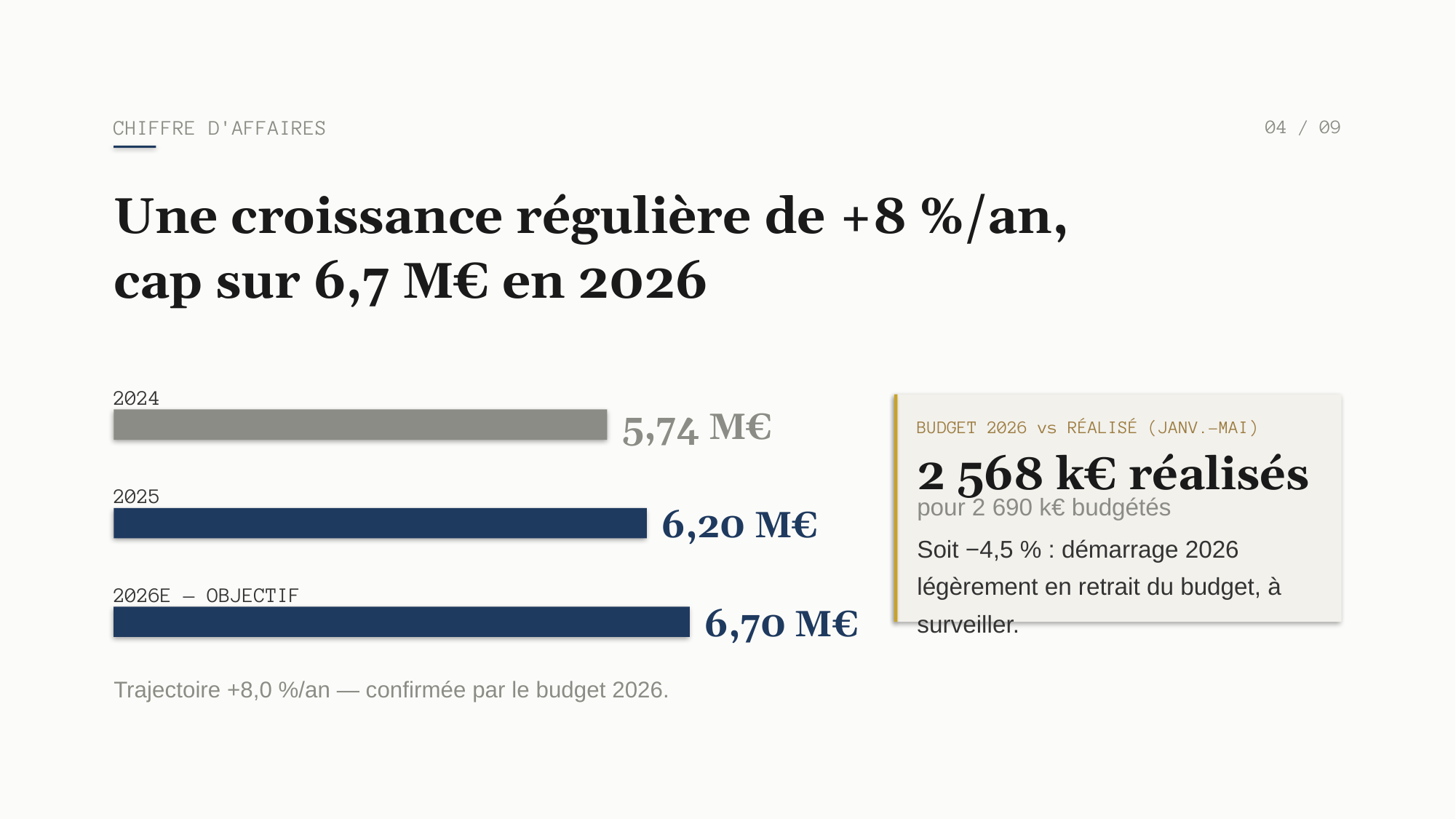

CHIFFRE D'AFFAIRES
04 / 09

Une croissance régulière de +8 %/an,
cap sur 6,7 M€ en 2026
2024

5,74 M€

BUDGET 2026 vs RÉALISÉ (JANV.–MAI)
2 568 k€ réalisés
2025
pour 2 690 k€ budgétés
6,20 M€

Soit −4,5 % : démarrage 2026 légèrement en retrait du budget, à surveiller.
2026E — OBJECTIF
6,70 M€

Trajectoire +8,0 %/an — confirmée par le budget 2026.